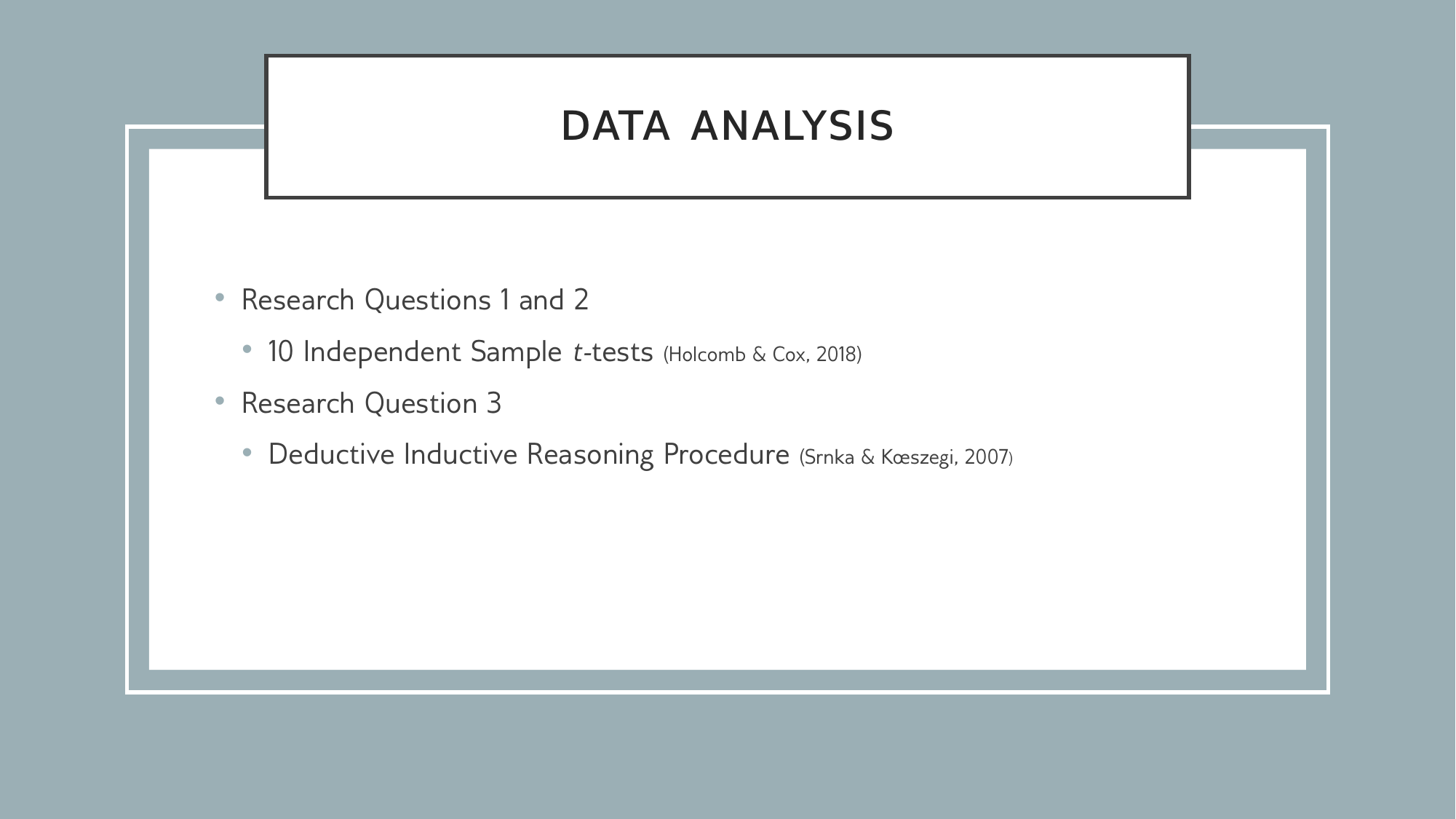

# Data Analysis

Research Questions 1 and 2
10 Independent Sample t-tests (Holcomb & Cox, 2018)
Research Question 3
Deductive Inductive Reasoning Procedure (Srnka & Koeszegi, 2007)